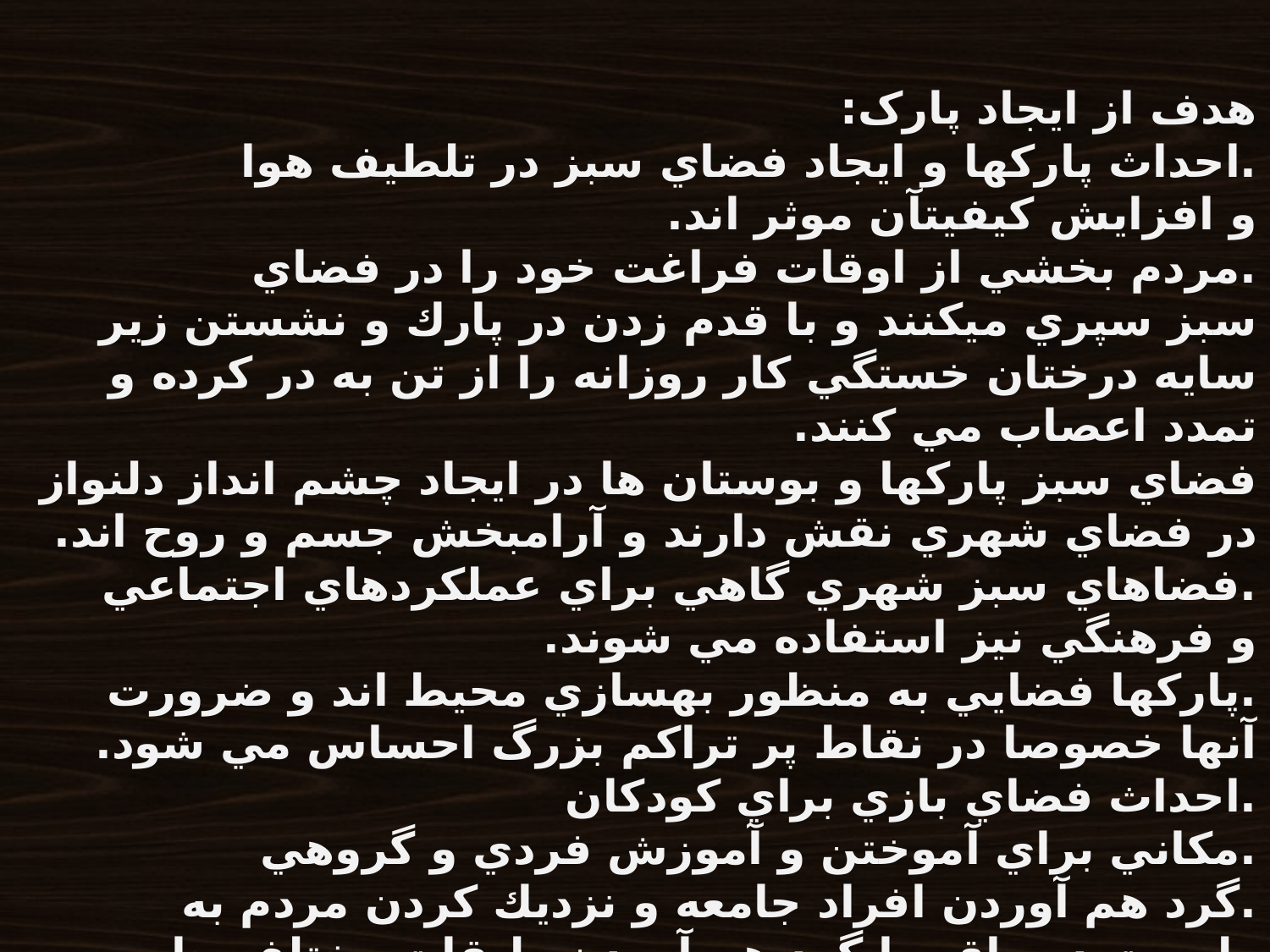

هدف از ایجاد پارک:
.احداث پاركها و ايجاد فضاي سبز در تلطيف هوا و افزايش کیفيتآن موثر اند.
.مردم بخشي از اوقات فراغت خود را در فضاي سبز سپري ميكنند و با قدم زدن در پارك و نشستن زير سايه درختان خستگي كار روزانه را از تن به در كرده و تمدد اعصاب مي كنند.
فضاي سبز پاركها و بوستان ها در ايجاد چشم انداز دلنواز در فضاي شهري نقش دارند و آرامبخش جسم و روح اند.
.فضاهاي سبز شهري گاهي براي عملكردهاي اجتماعي و فرهنگي نيز استفاده مي شوند.
.پاركها فضايي به منظور بهسازي محيط اند و ضرورت آنها خصوصا در نقاط پر تراكم بزرگ احساس مي شود.
.احداث فضاي بازي براي كودكان
.مكاني براي آموختن و آموزش فردي و گروهي
.گرد هم آوردن افراد جامعه و نزديك كردن مردم به طبيعت.در واقع با گرد هم آوردن طبقات مختلف جامعه و نزديك كردن مردم به طبيعت و از بين بردن ناهنجاري هاي ناشي از زندگي شهري و ماشيني انسان ها براي ايجاد تعادل رواني در جامعه ضروري اند.
.نمايشگاهي زنده از انواع درختان .درختچه ها وگلها و ساير گياهان .به منظور نگهداري عده اي از جانوران و تهيه محيط زيست آنها .تهيه محلي براي جلوه گر ساختن هنر معماري با استفاده از بناها و
آبنما ها و كار با سنگ و خاك و گياهان.